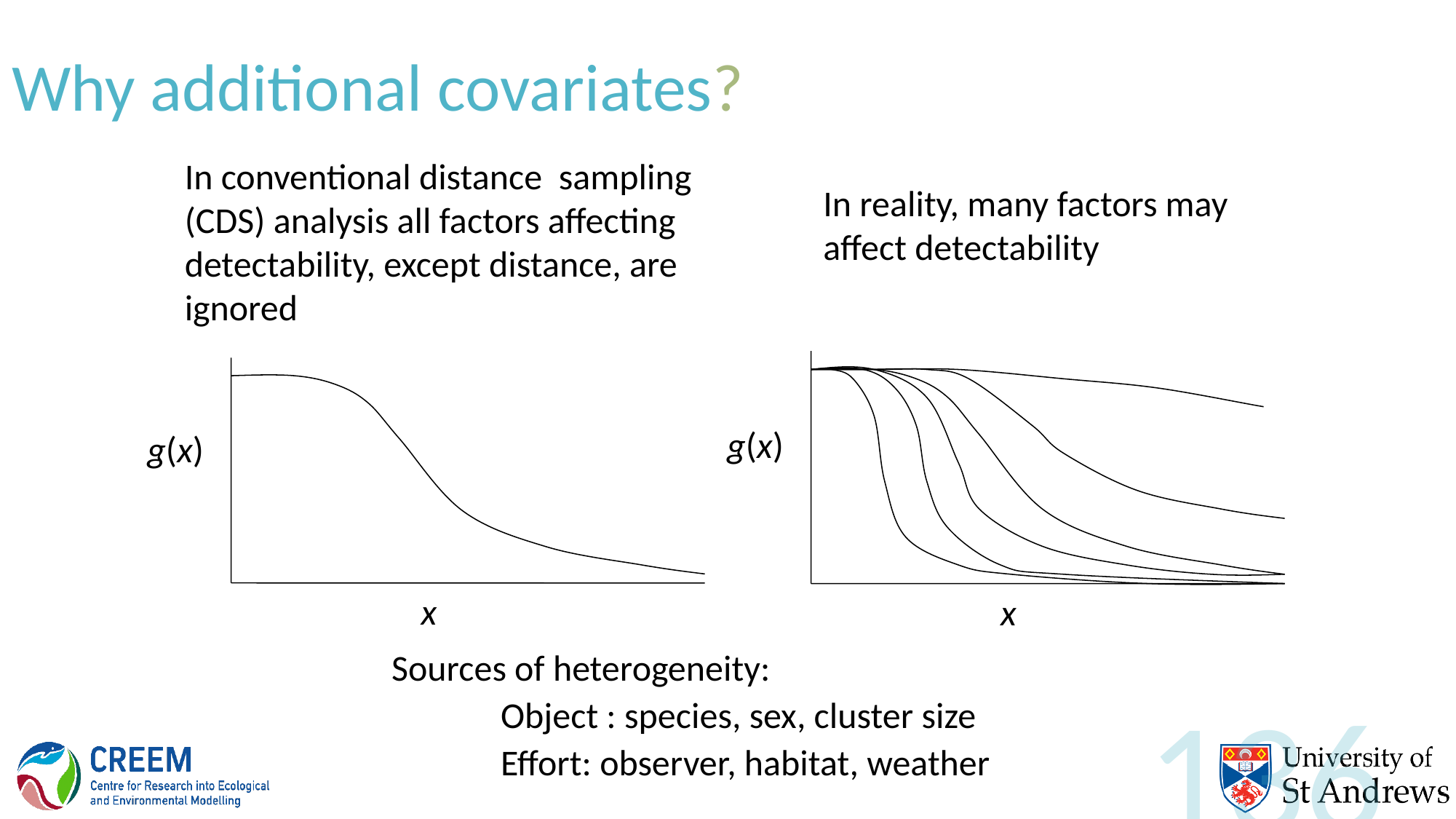

Why additional covariates?
In conventional distance  sampling (CDS) analysis all factors affecting detectability, except distance, are ignored
In reality, many factors may affect detectability

g(x)

x

g(x)

x
Sources of heterogeneity:
	Object : species, sex, cluster size
	Effort: observer, habitat, weather

136